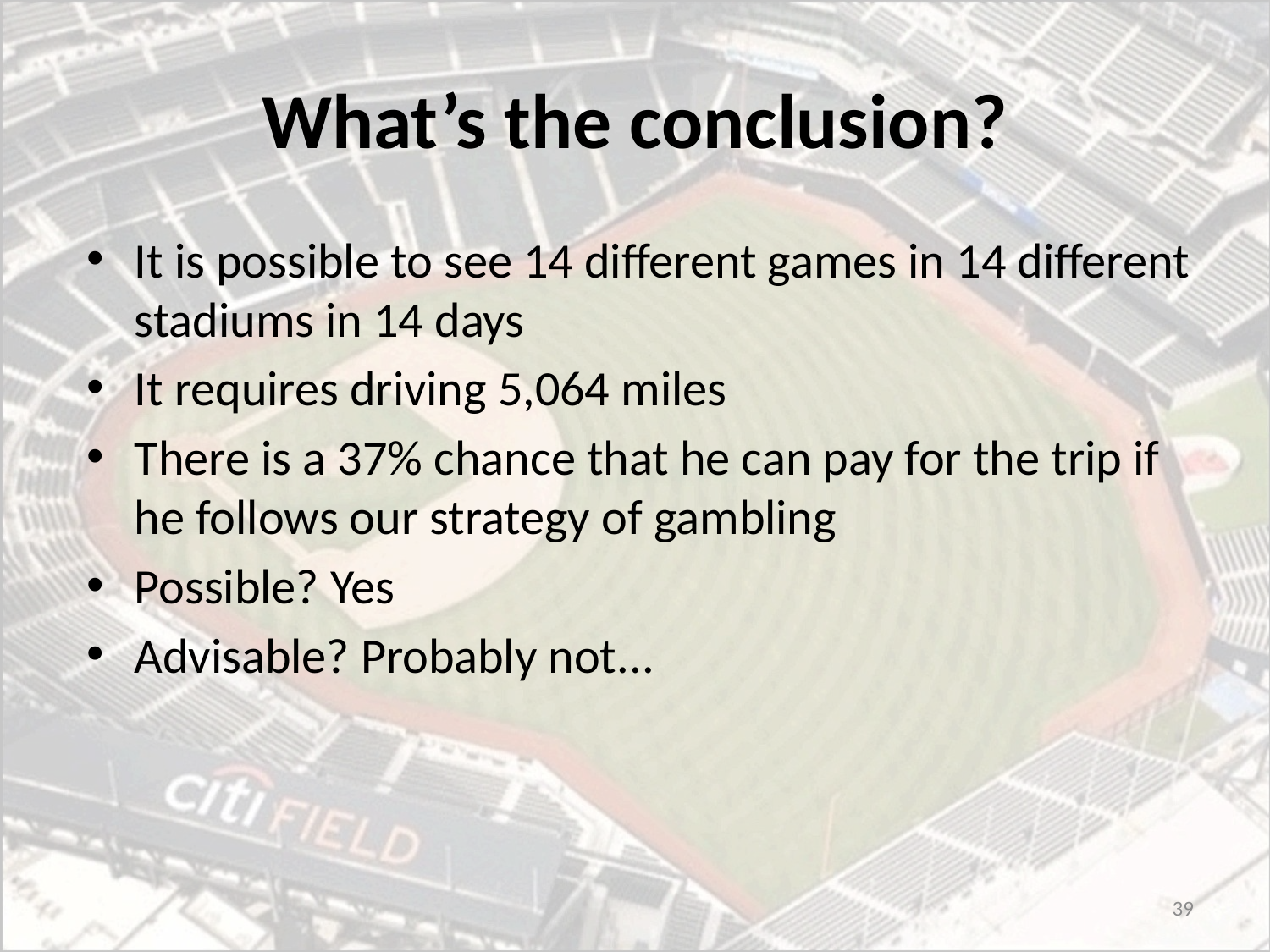

# What’s the conclusion?
It is possible to see 14 different games in 14 different stadiums in 14 days
It requires driving 5,064 miles
There is a 37% chance that he can pay for the trip if he follows our strategy of gambling
Possible? Yes
Advisable? Probably not...

39